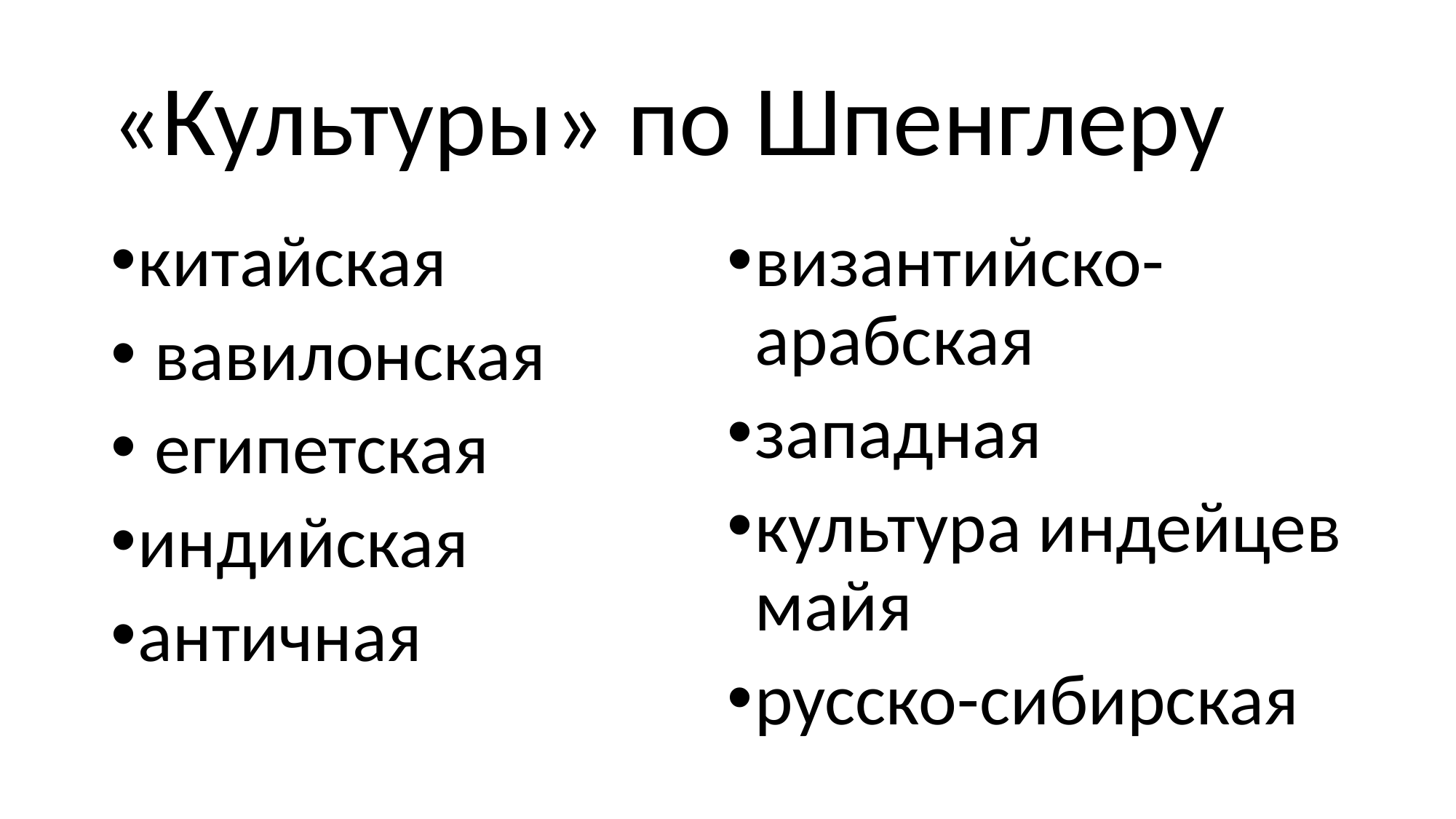

# «Культуры» по Шпенглеру
китайская
 вавилонская
 египетская
индийская
античная

византийско-арабская
западная
культура индейцев майя
русско-сибирская